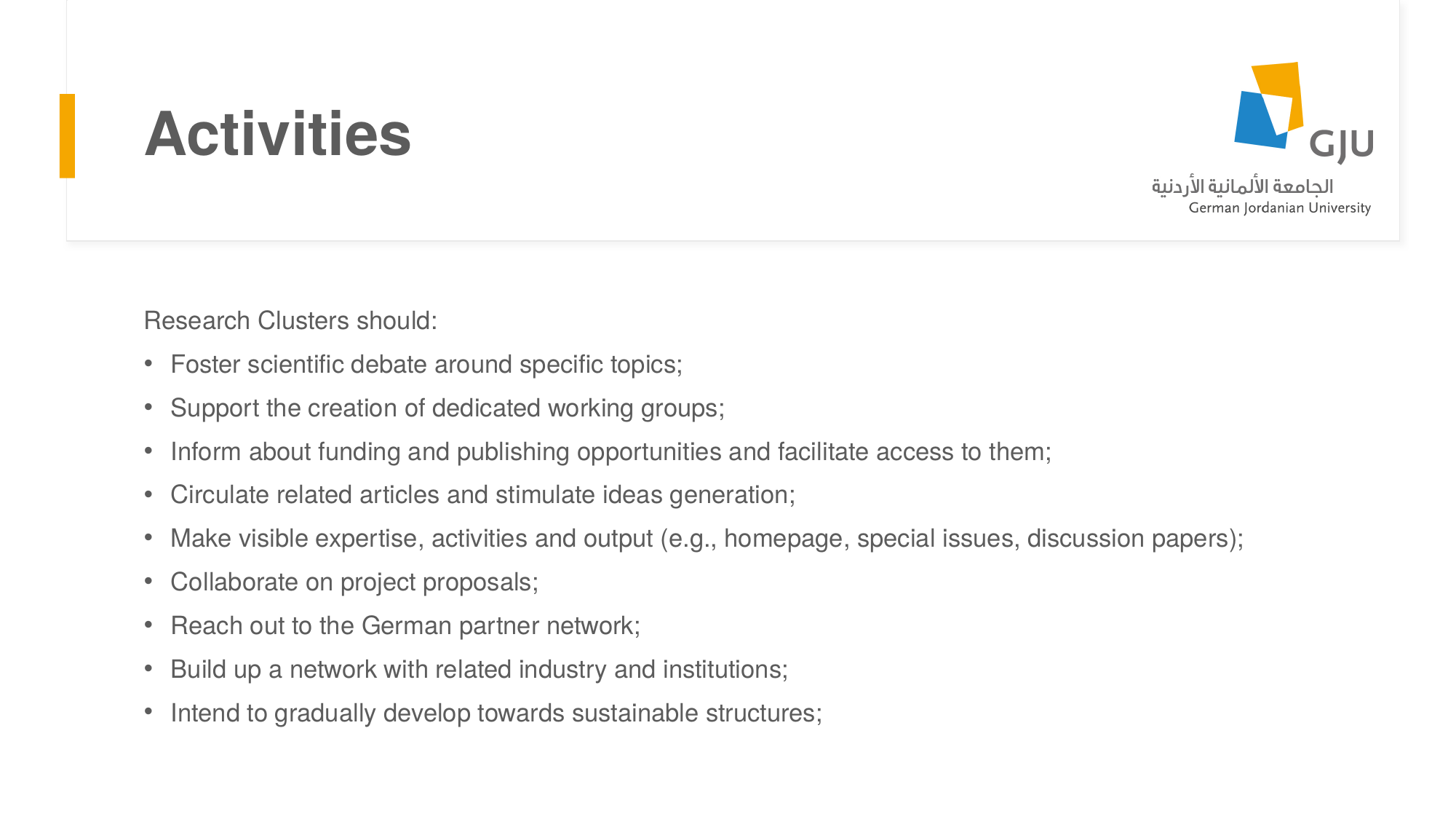

# Activities
Research Clusters should:
Foster scientific debate around specific topics;
Support the creation of dedicated working groups;
Inform about funding and publishing opportunities and facilitate access to them;
Circulate related articles and stimulate ideas generation;
Make visible expertise, activities and output (e.g., homepage, special issues, discussion papers);
Collaborate on project proposals;
Reach out to the German partner network;
Build up a network with related industry and institutions;
Intend to gradually develop towards sustainable structures;